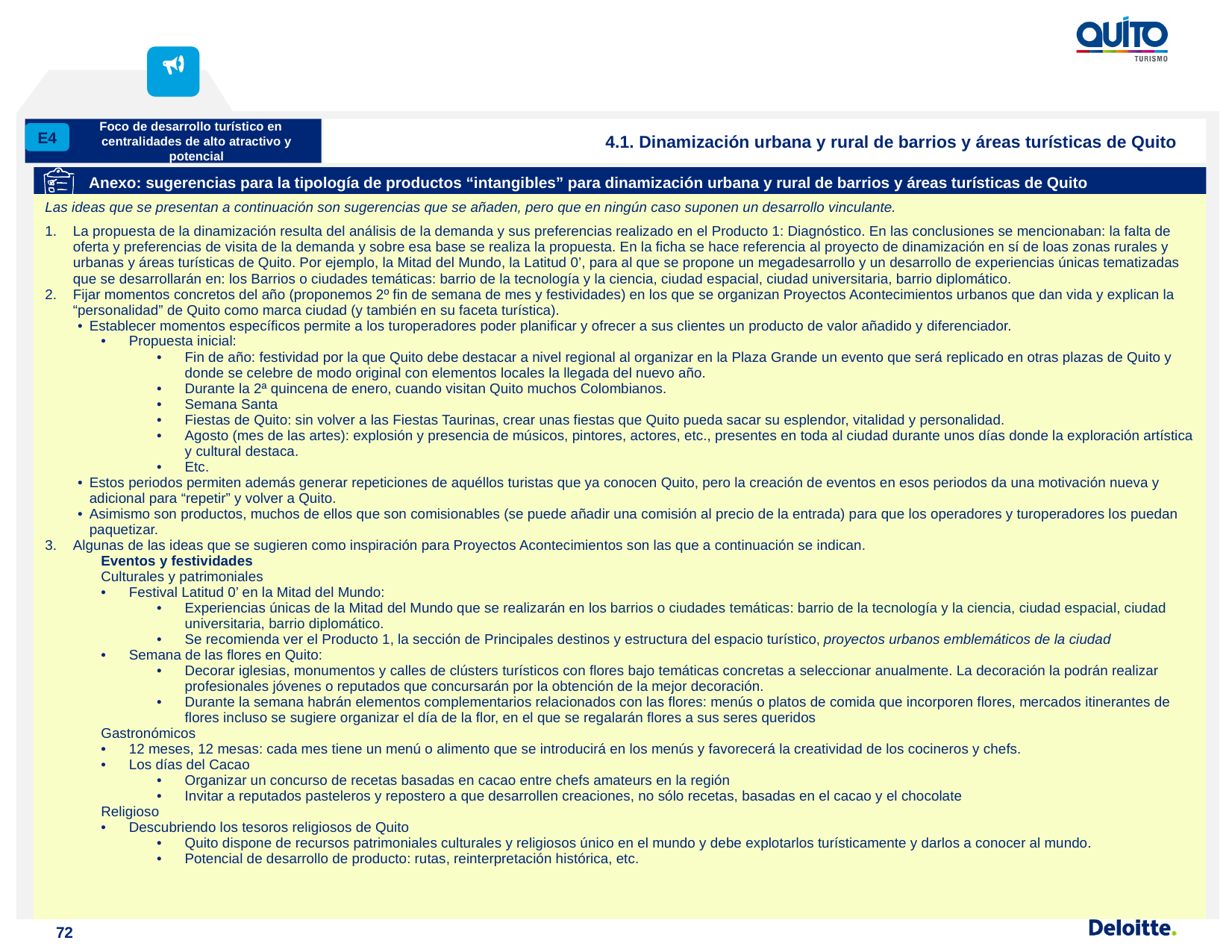

Foco de desarrollo turístico en centralidades de alto atractivo y potencial
4.1. Dinamización urbana y rural de barrios y áreas turísticas de Quito
E4

Anexo: sugerencias para la tipología de productos “intangibles” para dinamización urbana y rural de barrios y áreas turísticas de Quito
| Las ideas que se presentan a continuación son sugerencias que se añaden, pero que en ningún caso suponen un desarrollo vinculante. La propuesta de la dinamización resulta del análisis de la demanda y sus preferencias realizado en el Producto 1: Diagnóstico. En las conclusiones se mencionaban: la falta de oferta y preferencias de visita de la demanda y sobre esa base se realiza la propuesta. En la ficha se hace referencia al proyecto de dinamización en sí de loas zonas rurales y urbanas y áreas turísticas de Quito. Por ejemplo, la Mitad del Mundo, la Latitud 0’, para al que se propone un megadesarrollo y un desarrollo de experiencias únicas tematizadas que se desarrollarán en: los Barrios o ciudades temáticas: barrio de la tecnología y la ciencia, ciudad espacial, ciudad universitaria, barrio diplomático. Fijar momentos concretos del año (proponemos 2º fin de semana de mes y festividades) en los que se organizan Proyectos Acontecimientos urbanos que dan vida y explican la “personalidad” de Quito como marca ciudad (y también en su faceta turística). Establecer momentos específicos permite a los turoperadores poder planificar y ofrecer a sus clientes un producto de valor añadido y diferenciador. Propuesta inicial: Fin de año: festividad por la que Quito debe destacar a nivel regional al organizar en la Plaza Grande un evento que será replicado en otras plazas de Quito y donde se celebre de modo original con elementos locales la llegada del nuevo año. Durante la 2ª quincena de enero, cuando visitan Quito muchos Colombianos. Semana Santa Fiestas de Quito: sin volver a las Fiestas Taurinas, crear unas fiestas que Quito pueda sacar su esplendor, vitalidad y personalidad. Agosto (mes de las artes): explosión y presencia de músicos, pintores, actores, etc., presentes en toda al ciudad durante unos días donde la exploración artística y cultural destaca. Etc. Estos periodos permiten además generar repeticiones de aquéllos turistas que ya conocen Quito, pero la creación de eventos en esos periodos da una motivación nueva y adicional para “repetir” y volver a Quito. Asimismo son productos, muchos de ellos que son comisionables (se puede añadir una comisión al precio de la entrada) para que los operadores y turoperadores los puedan paquetizar. Algunas de las ideas que se sugieren como inspiración para Proyectos Acontecimientos son las que a continuación se indican. Eventos y festividades Culturales y patrimoniales Festival Latitud 0’ en la Mitad del Mundo: Experiencias únicas de la Mitad del Mundo que se realizarán en los barrios o ciudades temáticas: barrio de la tecnología y la ciencia, ciudad espacial, ciudad universitaria, barrio diplomático. Se recomienda ver el Producto 1, la sección de Principales destinos y estructura del espacio turístico, proyectos urbanos emblemáticos de la ciudad Semana de las flores en Quito: Decorar iglesias, monumentos y calles de clústers turísticos con flores bajo temáticas concretas a seleccionar anualmente. La decoración la podrán realizar profesionales jóvenes o reputados que concursarán por la obtención de la mejor decoración. Durante la semana habrán elementos complementarios relacionados con las flores: menús o platos de comida que incorporen flores, mercados itinerantes de flores incluso se sugiere organizar el día de la flor, en el que se regalarán flores a sus seres queridos Gastronómicos 12 meses, 12 mesas: cada mes tiene un menú o alimento que se introducirá en los menús y favorecerá la creatividad de los cocineros y chefs. Los días del Cacao Organizar un concurso de recetas basadas en cacao entre chefs amateurs en la región Invitar a reputados pasteleros y repostero a que desarrollen creaciones, no sólo recetas, basadas en el cacao y el chocolate Religioso Descubriendo los tesoros religiosos de Quito Quito dispone de recursos patrimoniales culturales y religiosos único en el mundo y debe explotarlos turísticamente y darlos a conocer al mundo. Potencial de desarrollo de producto: rutas, reinterpretación histórica, etc. |
| --- |
72